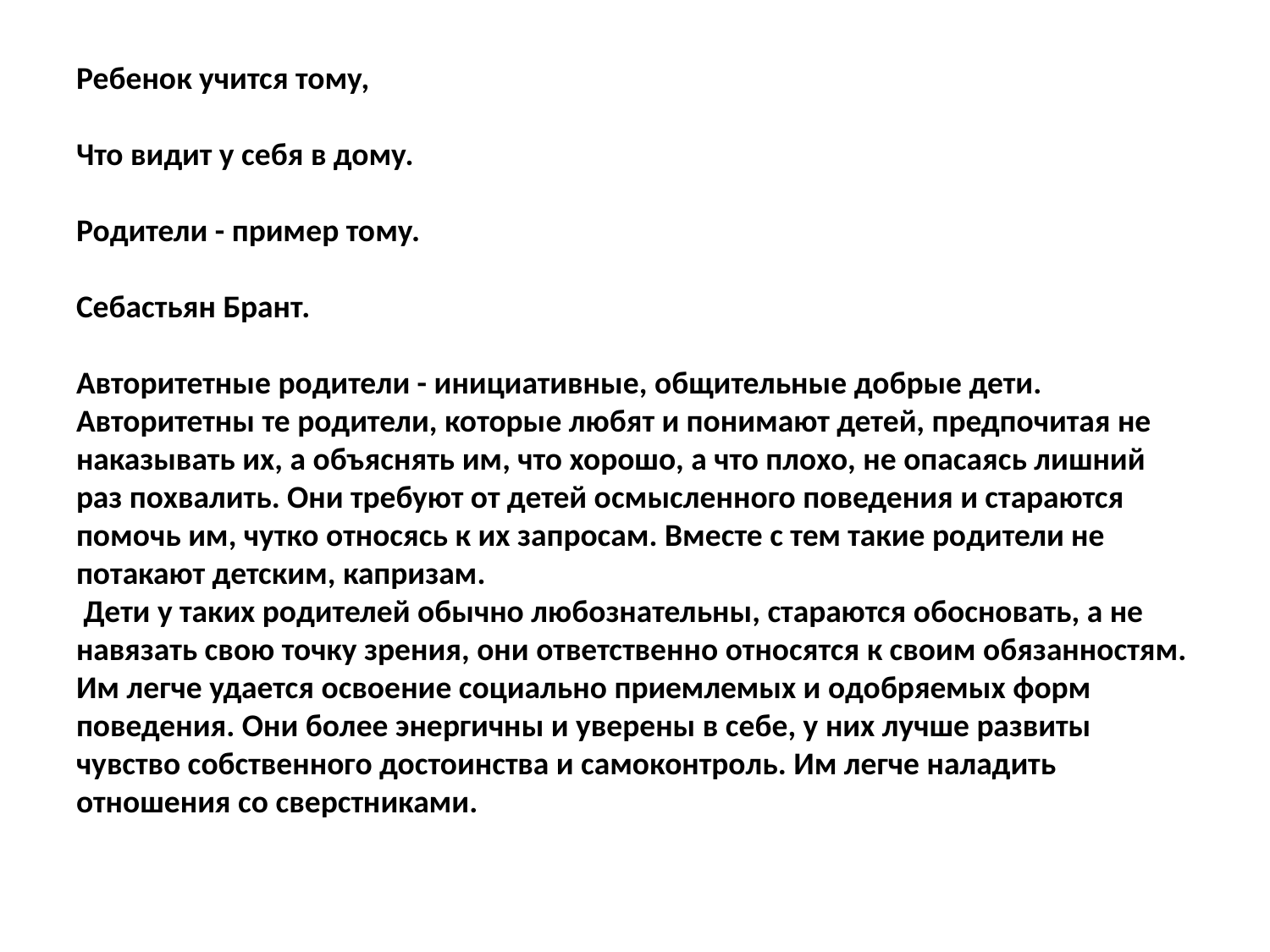

# Ребенок учится тому,   Что видит у себя в дому.   Родители - пример тому.   Себастьян Брант.   Авторитетные родители - инициативные, общительные добрые дети. Авторитетны те родители, которые любят и понимают детей, предпочитая не наказывать их, а объяснять им, что хорошо, а что плохо, не опасаясь лишний раз похвалить. Они требуют от детей осмысленного поведения и стараются помочь им, чутко относясь к их запросам. Вместе с тем такие родители не потакают детским, капризам.  Дети у таких родителей обычно любознательны, стараются обосновать, а не навязать свою точку зрения, они ответственно относятся к своим обязанностям. Им легче удается освоение социально приемлемых и одобряемых форм поведения. Они более энергичны и уверены в себе, у них лучше развиты чувство собственного достоинства и самоконтроль. Им легче наладить отношения со сверстниками.